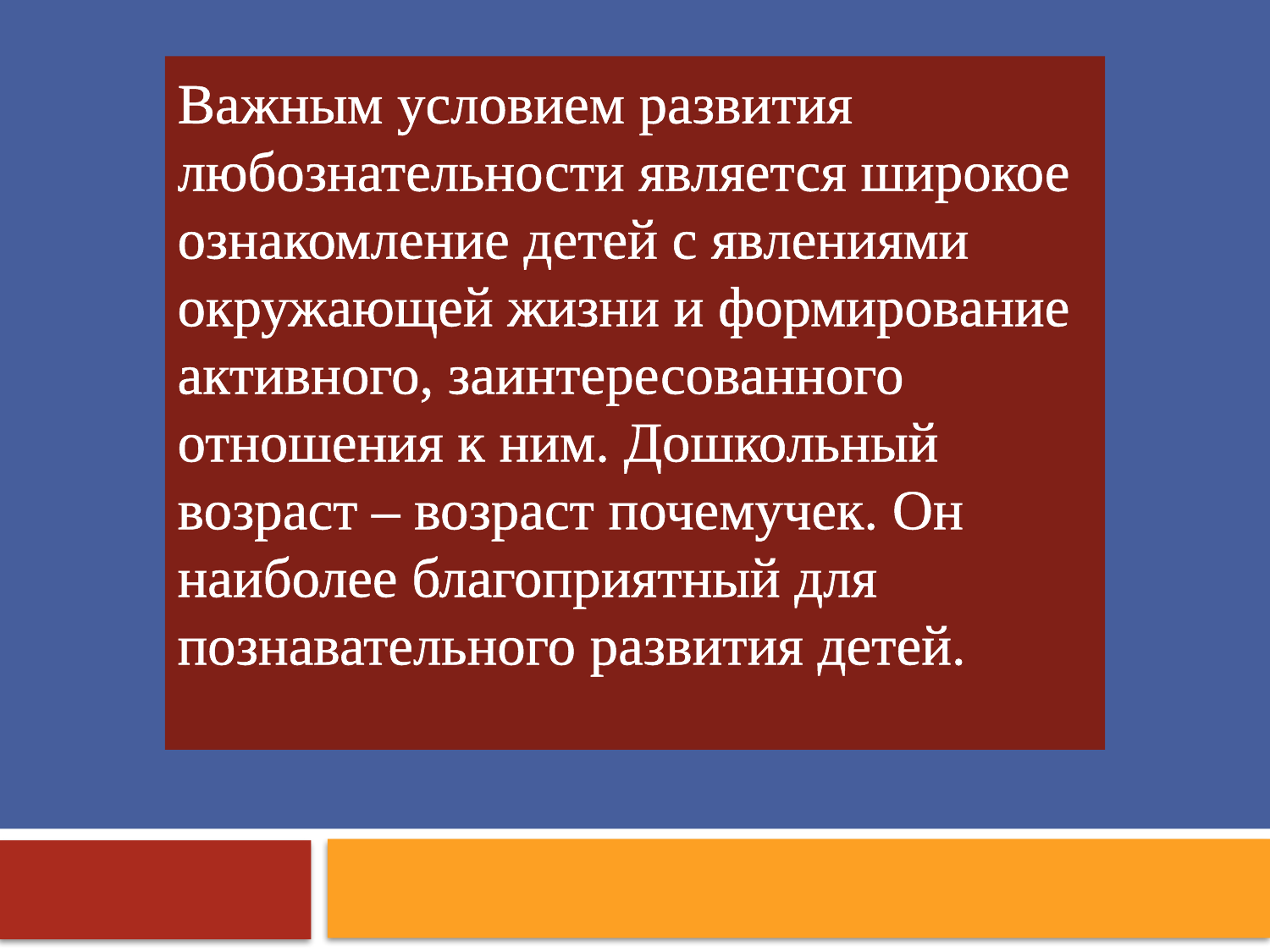

# Важным условием развития любознательности является широкое ознакомление детей с явлениями окружающей жизни и формирование активного, заинтересованного отношения к ним. Дошкольный возраст – возраст почемучек. Он наиболее благоприятный для познавательного развития детей.